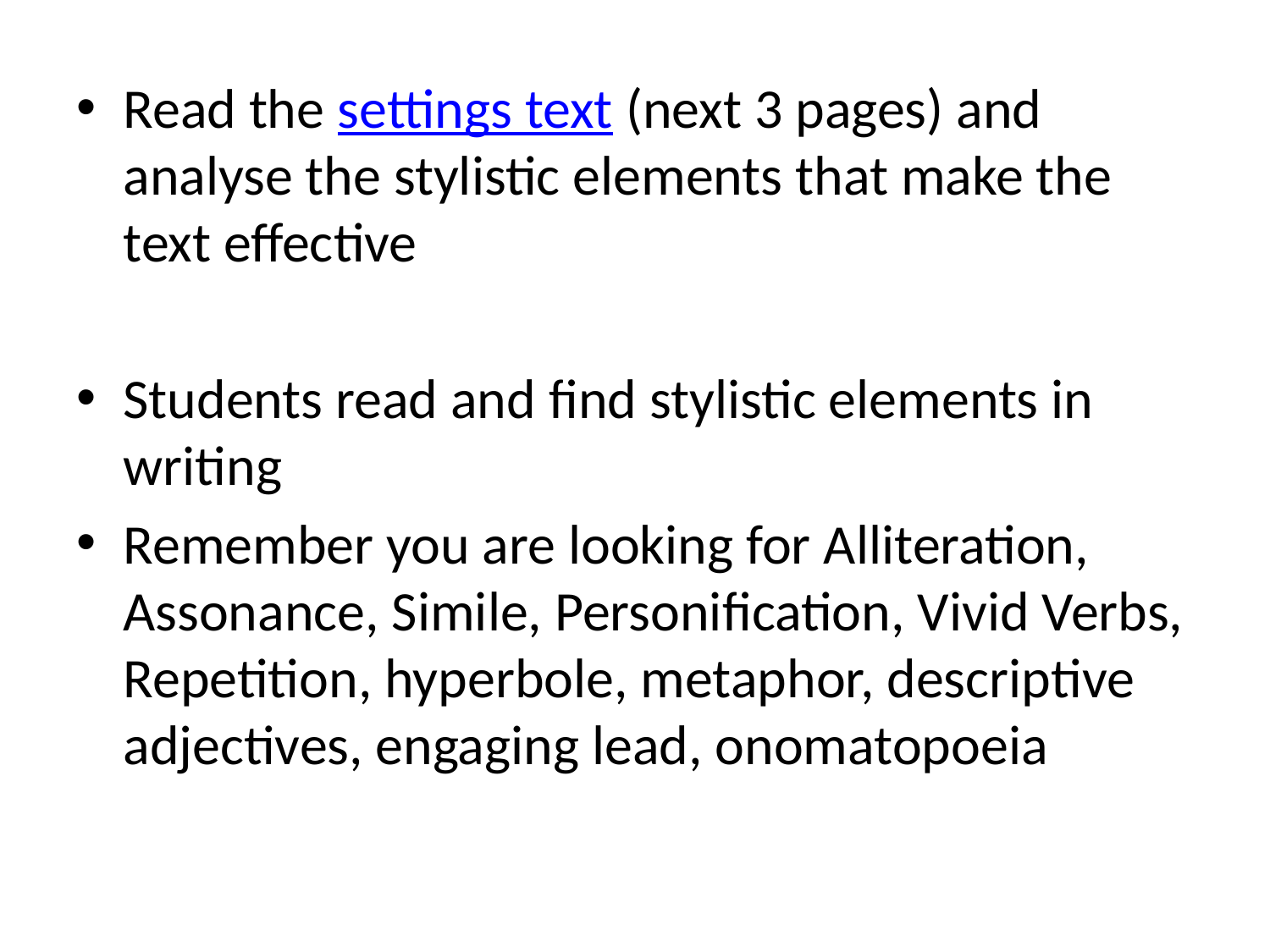

Read the settings text (next 3 pages) and analyse the stylistic elements that make the text effective

Students read and find stylistic elements in writing
Remember you are looking for Alliteration, Assonance, Simile, Personification, Vivid Verbs, Repetition, hyperbole, metaphor, descriptive adjectives, engaging lead, onomatopoeia